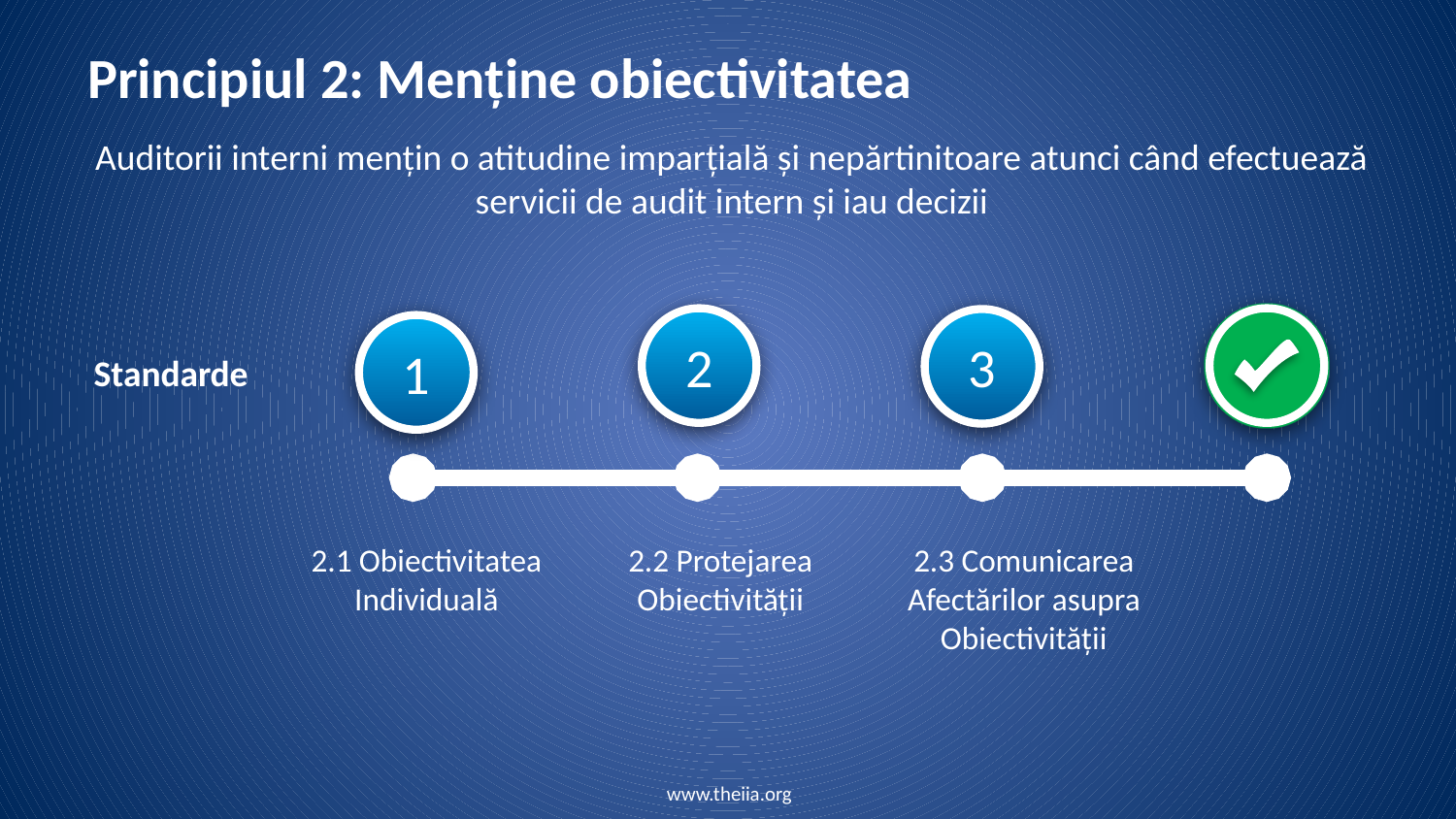

# Principiul 2: Menține obiectivitatea
Auditorii interni mențin o atitudine imparțială și nepărtinitoare atunci când efectuează servicii de audit intern și iau decizii
2

3
1

Standarde
2.1 Obiectivitatea Individuală
2.2 Protejarea Obiectivității
2.3 Comunicarea Afectărilor asupra Obiectivității
www.theiia.org